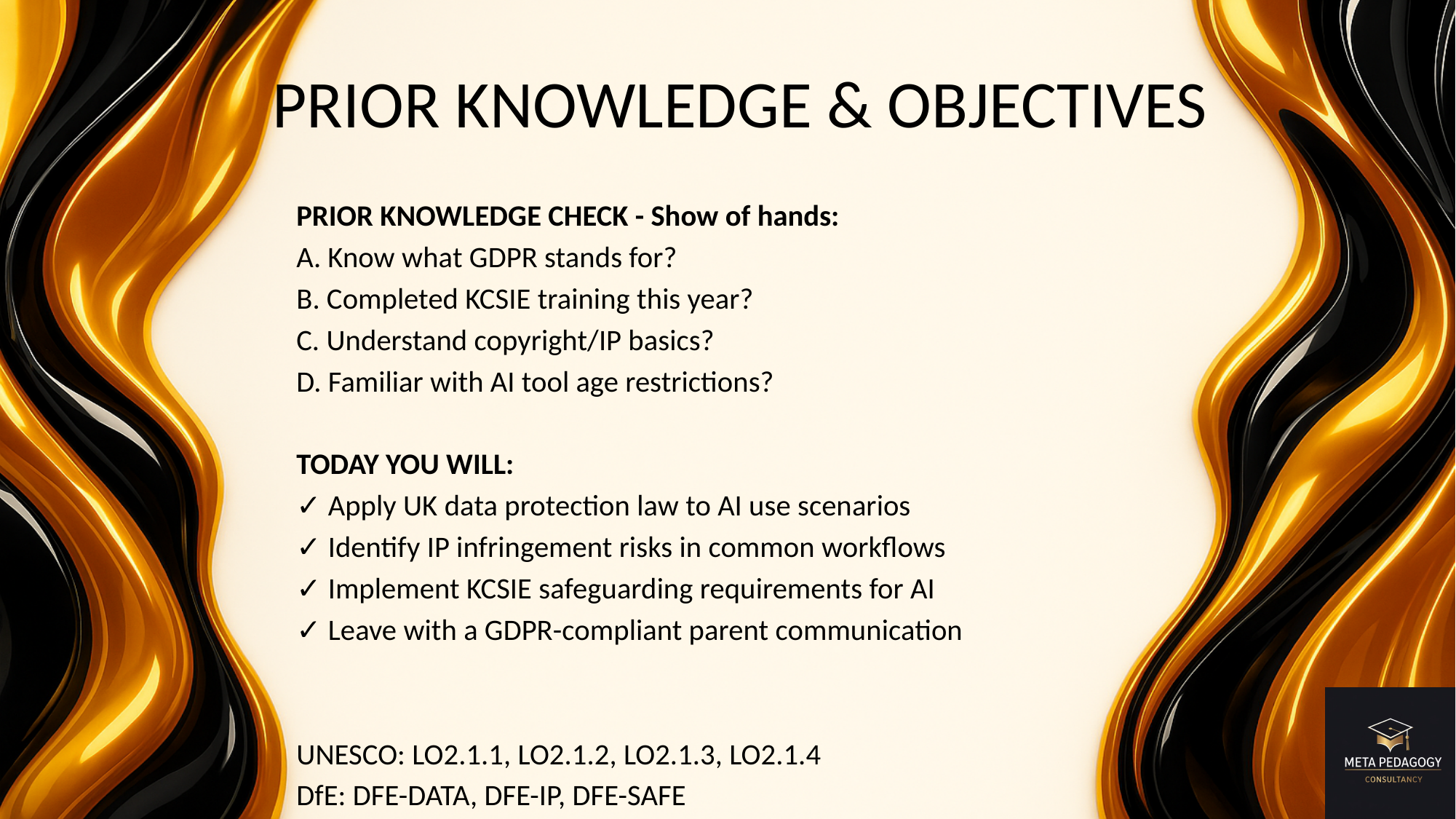

# PRIOR KNOWLEDGE & OBJECTIVES
PRIOR KNOWLEDGE CHECK - Show of hands:
A. Know what GDPR stands for?
B. Completed KCSIE training this year?
C. Understand copyright/IP basics?
D. Familiar with AI tool age restrictions?

TODAY YOU WILL:
✓ Apply UK data protection law to AI use scenarios
✓ Identify IP infringement risks in common workflows
✓ Implement KCSIE safeguarding requirements for AI
✓ Leave with a GDPR-compliant parent communication

UNESCO: LO2.1.1, LO2.1.2, LO2.1.3, LO2.1.4
DfE: DFE-DATA, DFE-IP, DFE-SAFE